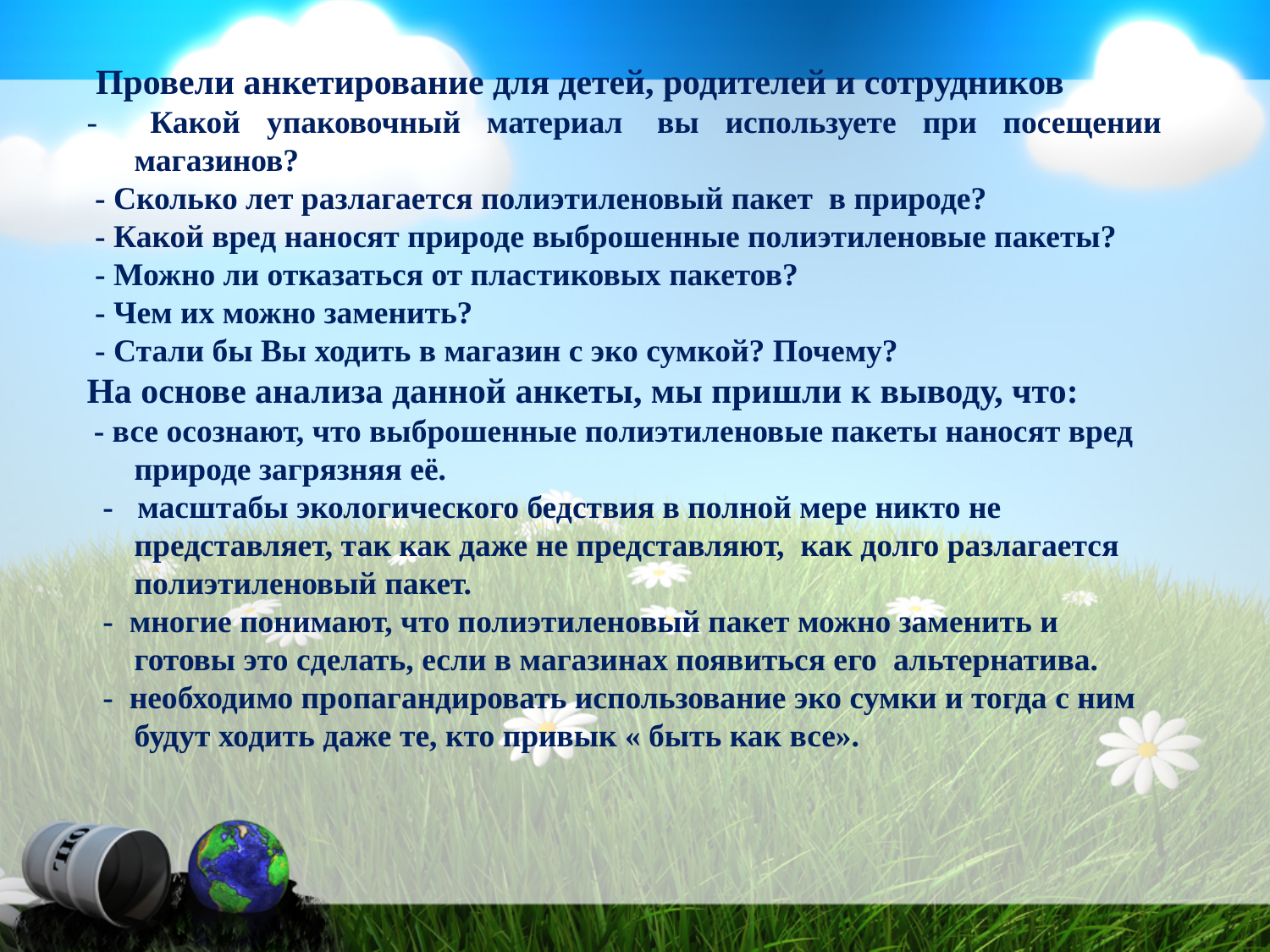

Провели анкетирование для детей, родителей и сотрудников
-  Какой упаковочный материал  вы используете при посещении магазинов?
 - Сколько лет разлагается полиэтиленовый пакет  в природе?
 - Какой вред наносят природе выброшенные полиэтиленовые пакеты?
 - Можно ли отказаться от пластиковых пакетов?
 - Чем их можно заменить?
 - Стали бы Вы ходить в магазин с эко сумкой? Почему?
На основе анализа данной анкеты, мы пришли к выводу, что:
 - все осознают, что выброшенные полиэтиленовые пакеты наносят вред природе загрязняя её.
  -   масштабы экологического бедствия в полной мере никто не представляет, так как даже не представляют,  как долго разлагается полиэтиленовый пакет.
  -  многие понимают, что полиэтиленовый пакет можно заменить и готовы это сделать, если в магазинах появиться его  альтернатива.
  -  необходимо пропагандировать использование эко сумки и тогда с ним будут ходить даже те, кто привык « быть как все».

#